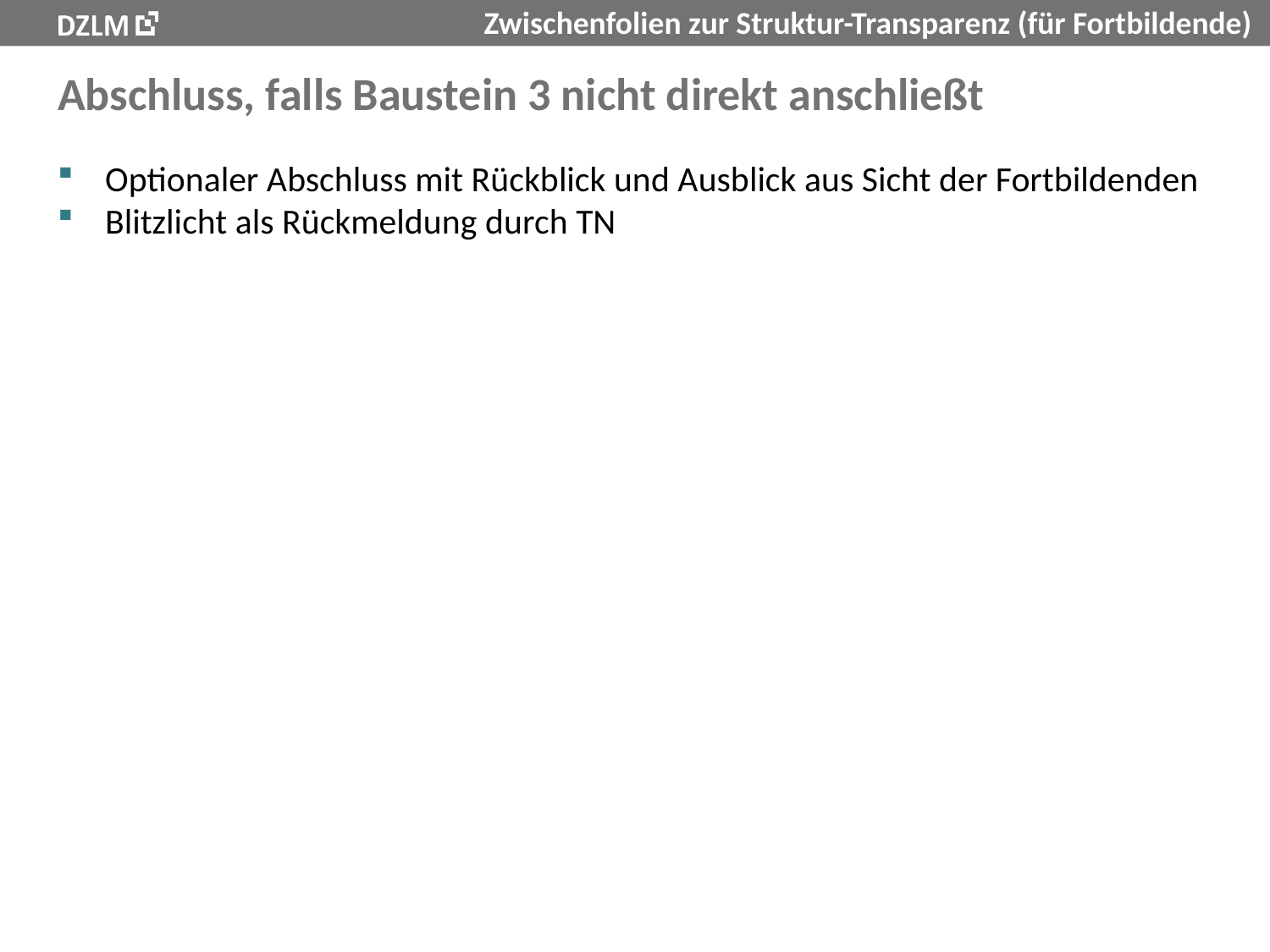

# Abschluss, falls Baustein 3 nicht direkt anschließt
Optionaler Abschluss mit Rückblick und Ausblick aus Sicht der Fortbildenden
Blitzlicht als Rückmeldung durch TN